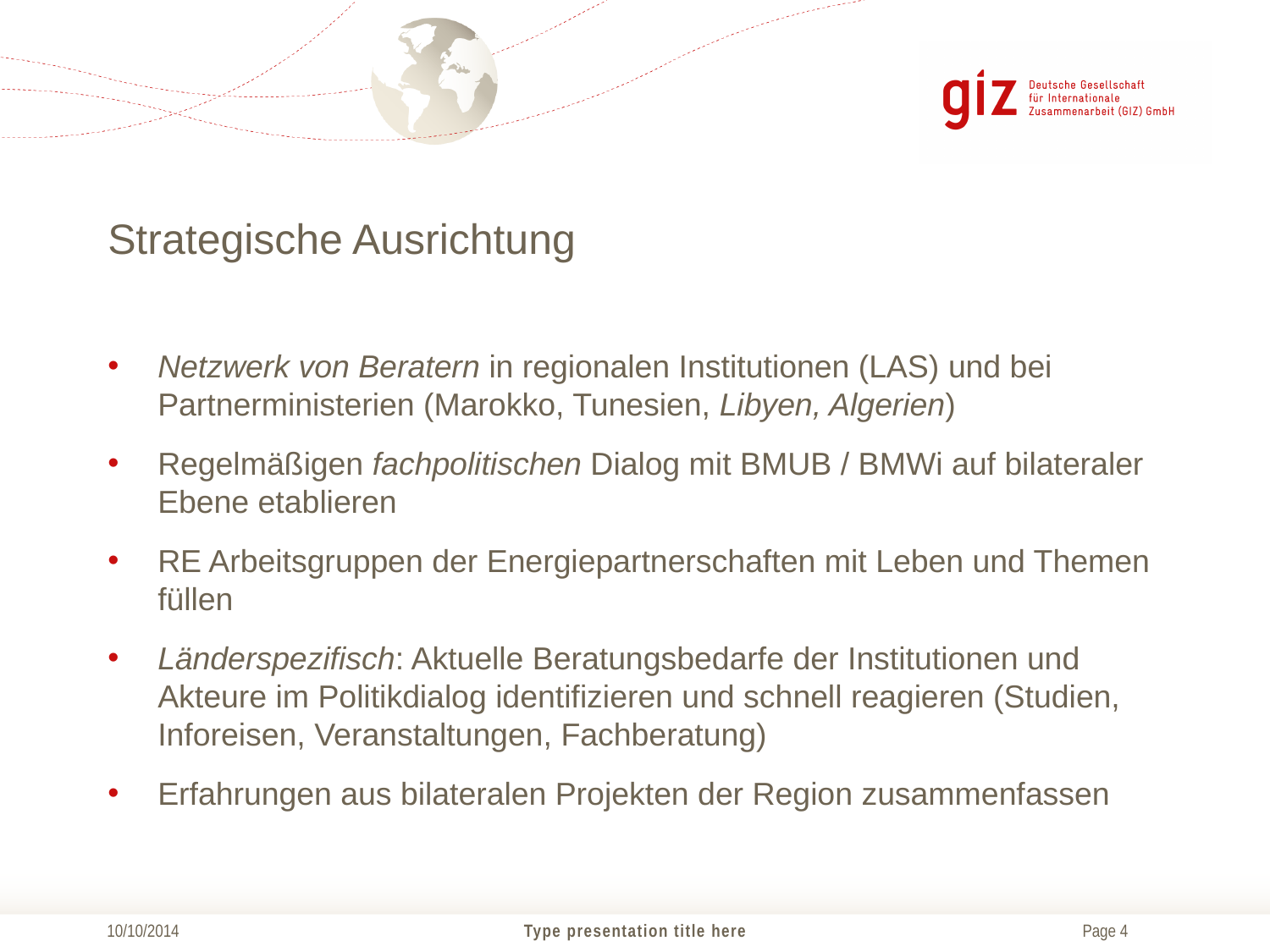

# Strategische Ausrichtung
Netzwerk von Beratern in regionalen Institutionen (LAS) und bei Partnerministerien (Marokko, Tunesien, Libyen, Algerien)
Regelmäßigen fachpolitischen Dialog mit BMUB / BMWi auf bilateraler Ebene etablieren
RE Arbeitsgruppen der Energiepartnerschaften mit Leben und Themen füllen
Länderspezifisch: Aktuelle Beratungsbedarfe der Institutionen und Akteure im Politikdialog identifizieren und schnell reagieren (Studien, Inforeisen, Veranstaltungen, Fachberatung)
Erfahrungen aus bilateralen Projekten der Region zusammenfassen

10/10/2014
Type presentation title here